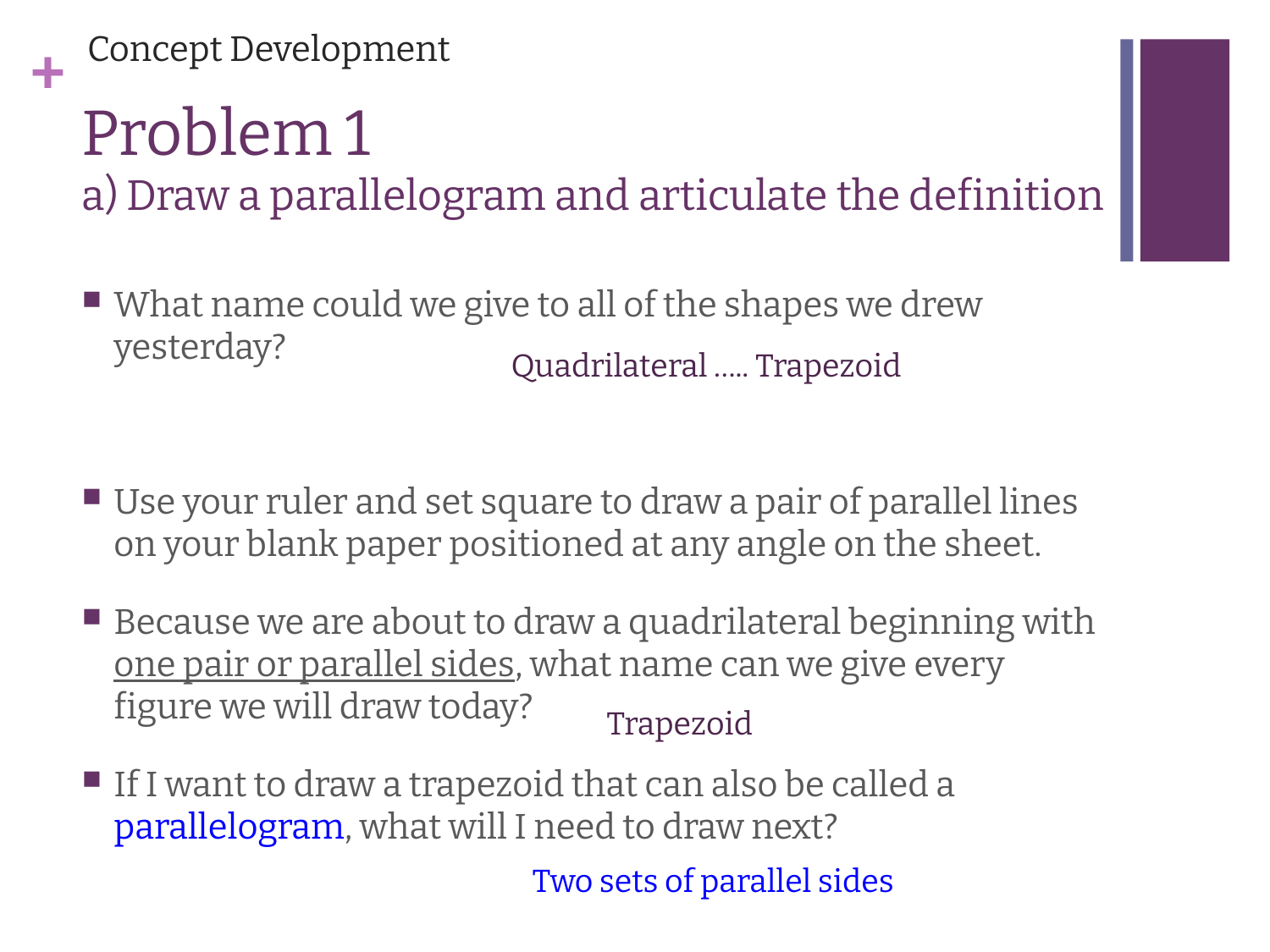

Concept Development
# Problem 1 a) Draw a parallelogram and articulate the definition
What name could we give to all of the shapes we drew yesterday?

Use your ruler and set square to draw a pair of parallel lines on your blank paper positioned at any angle on the sheet.
Because we are about to draw a quadrilateral beginning with one pair or parallel sides, what name can we give every figure we will draw today?
If I want to draw a trapezoid that can also be called a parallelogram, what will I need to draw next?
Quadrilateral ….. Trapezoid
Trapezoid
Two sets of parallel sides